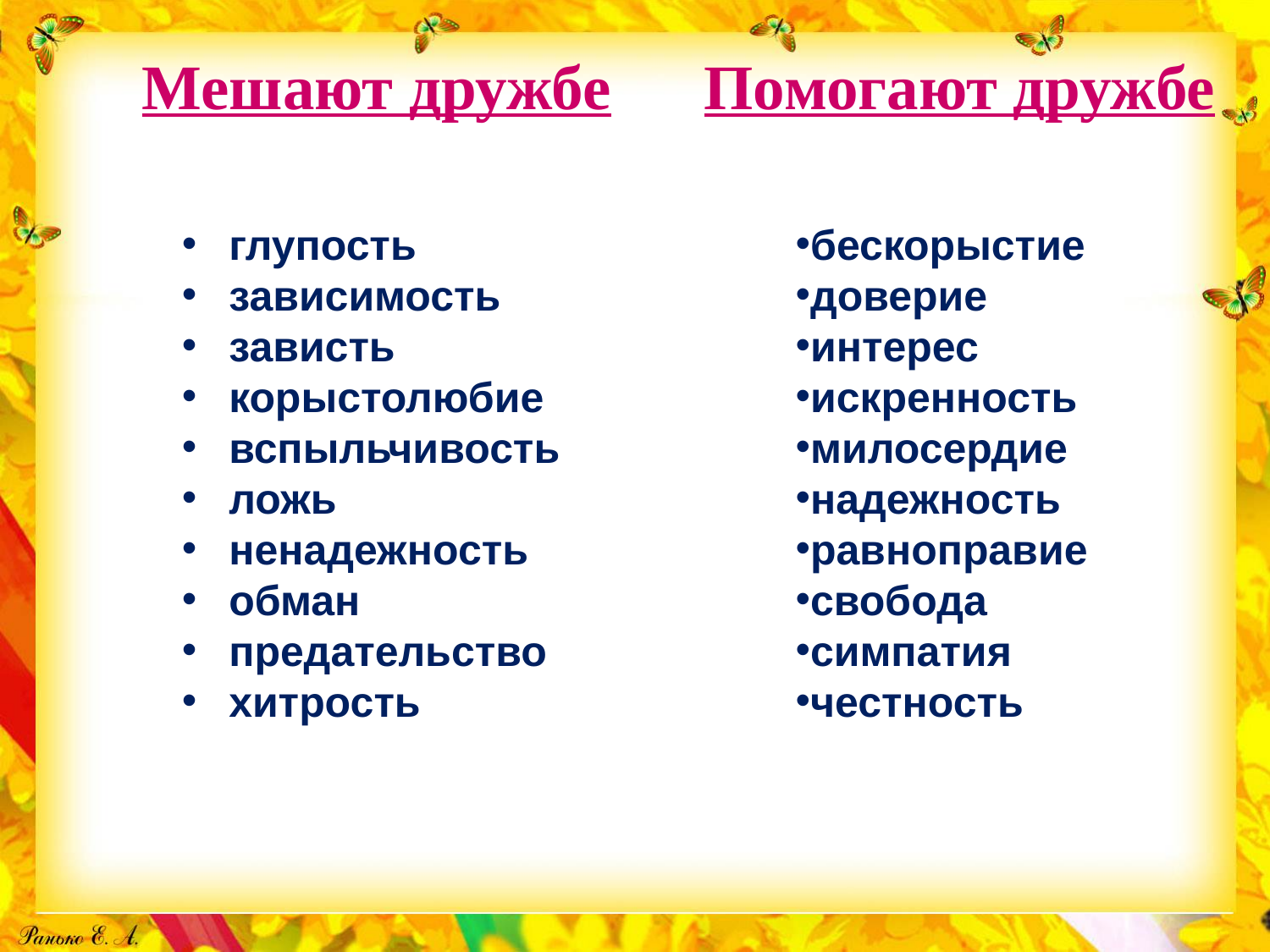

Мешают дружбе

Помогают дружбе

глупость
зависимость
зависть
корыстолюбие
вспыльчивость
ложь
ненадежность
обман
предательство
хитрость
бескорыстие
доверие
интерес
искренность
милосердие
надежность
равноправие
свобода
симпатия
честность